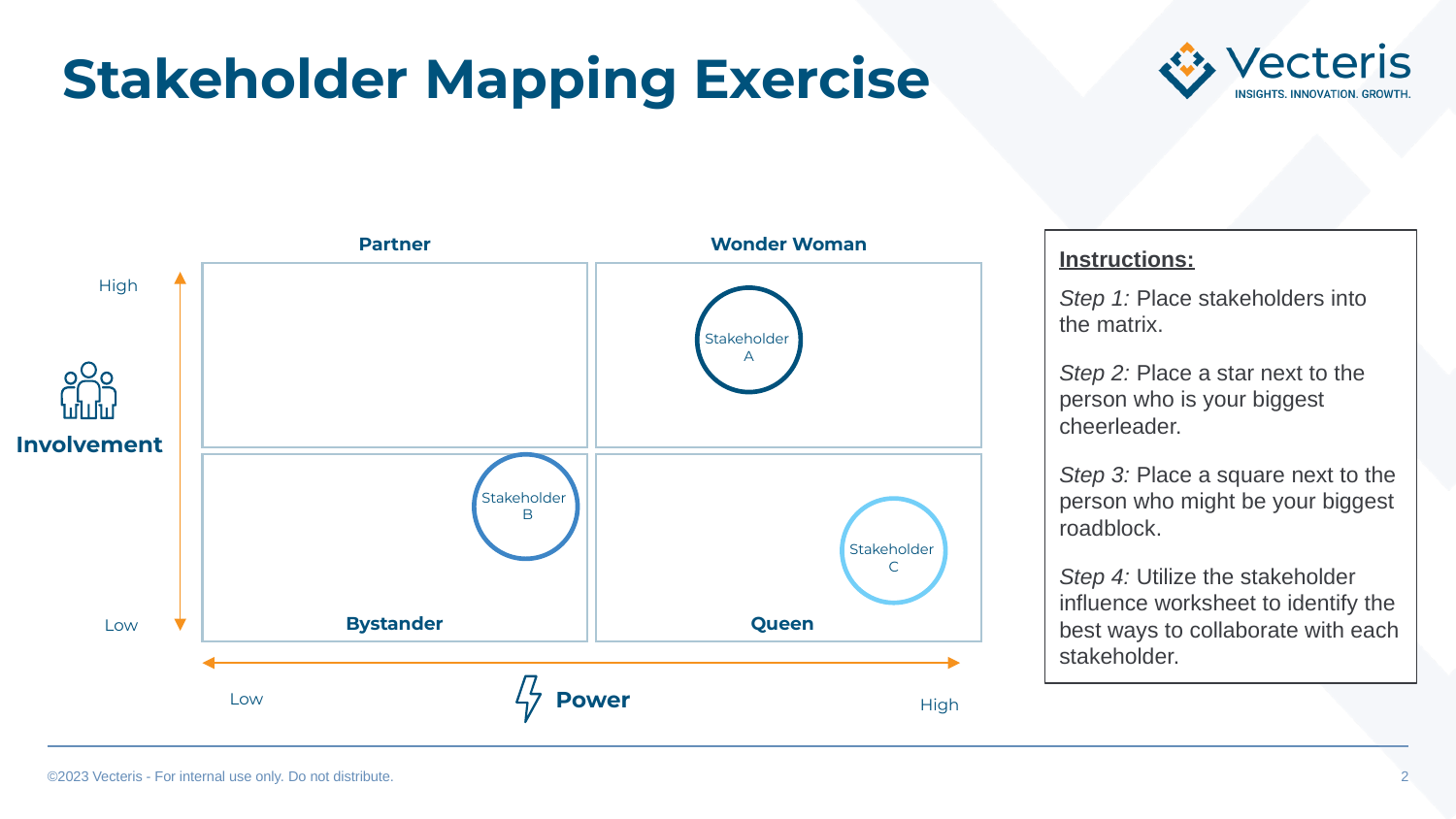

Stakeholder Mapping Exercise
Wonder Woman
Partner

High

Stakeholder
A

Involvement

Stakeholder
 B

Stakeholder
C
Bystander
Queen
Low

Power
Low
High
Instructions:

Step 1: Place stakeholders into the matrix.

Step 2: Place a star next to the person who is your biggest cheerleader.

Step 3: Place a square next to the person who might be your biggest roadblock.

Step 4: Utilize the stakeholder influence worksheet to identify the best ways to collaborate with each stakeholder.